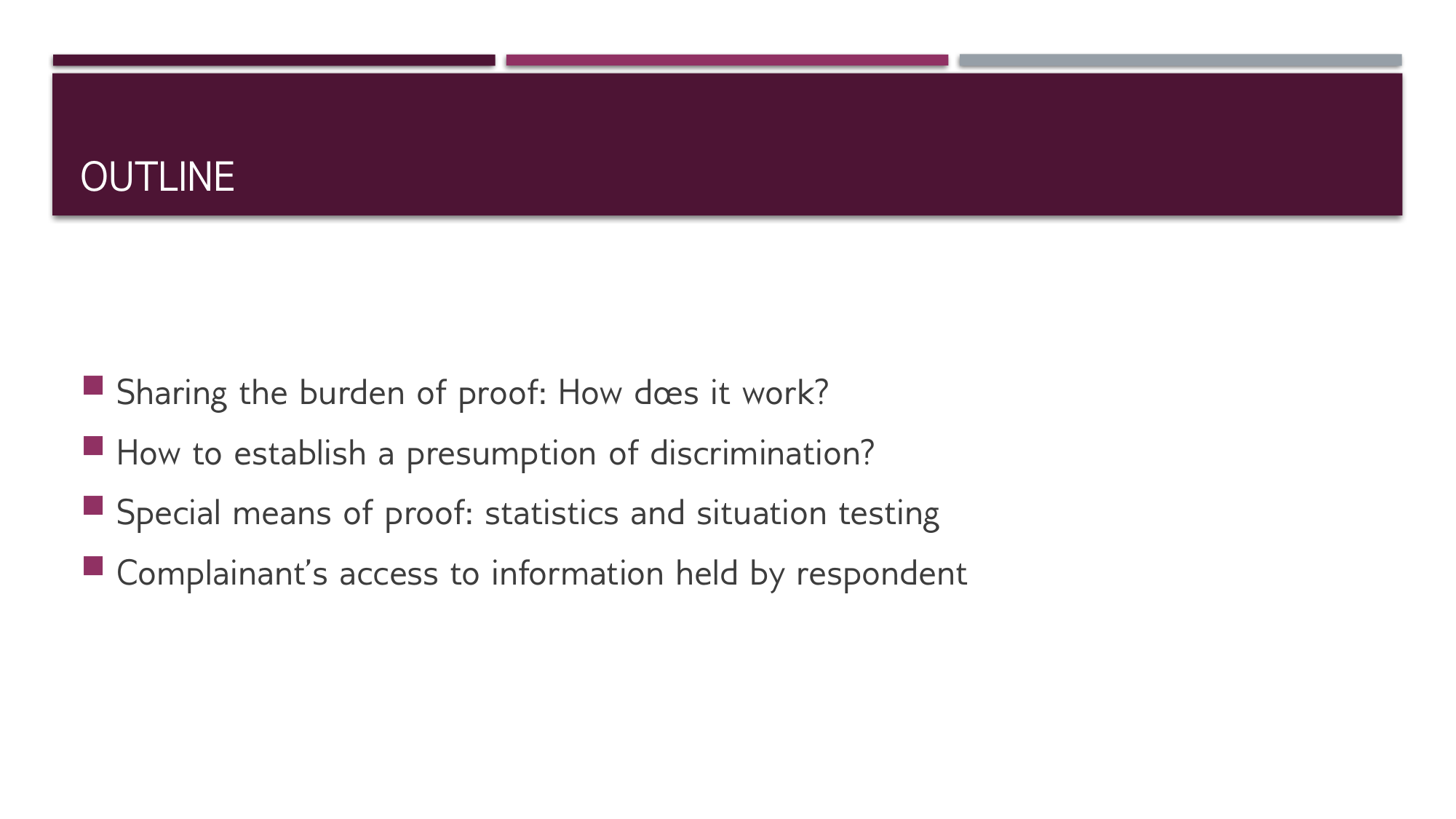

# Outline
Sharing the burden of proof: How does it work?
How to establish a presumption of discrimination?
Special means of proof: statistics and situation testing
Complainant’s access to information held by respondent